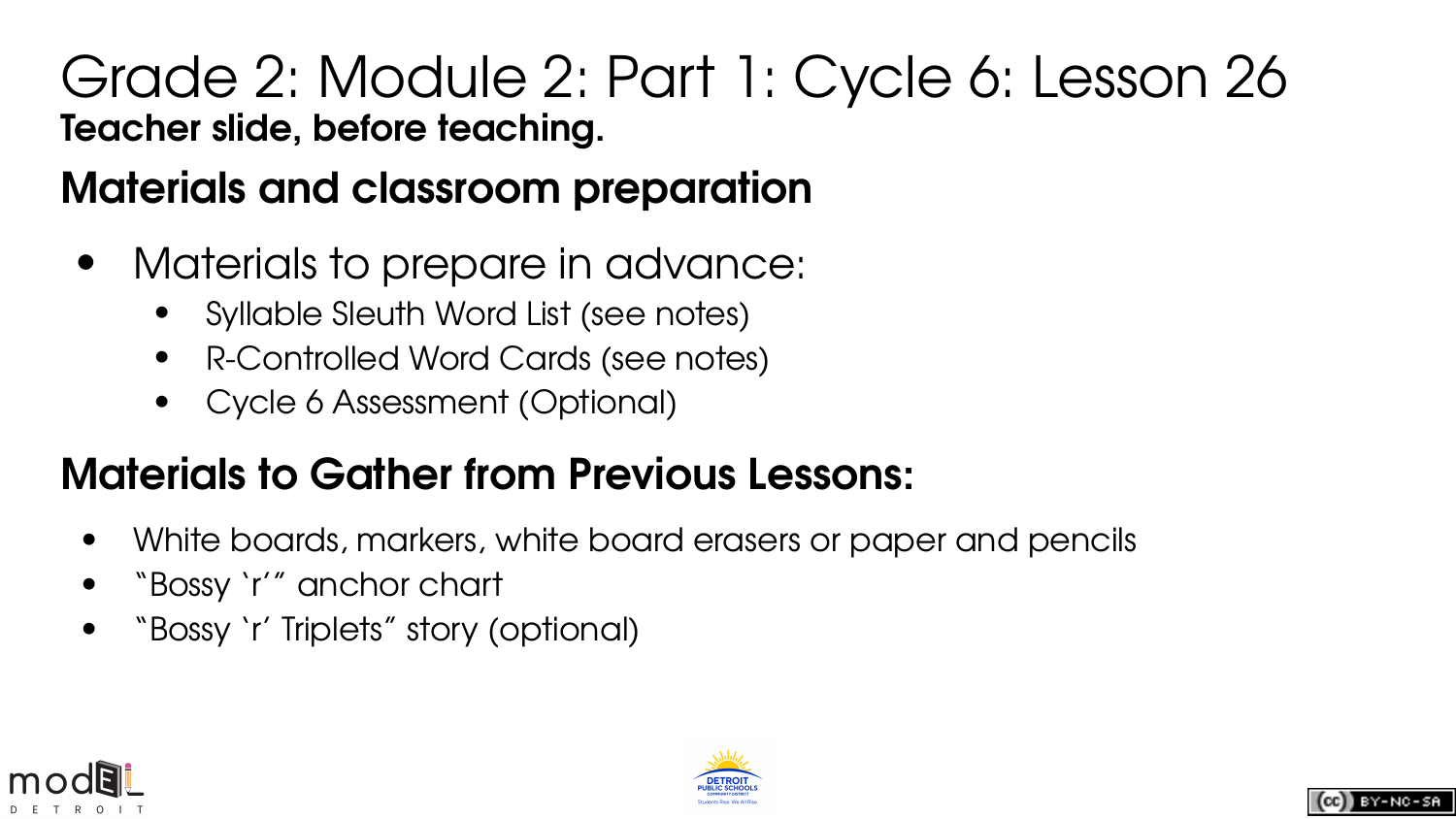

# Grade 2: Module 2: Part 1: Cycle 6: Lesson 26
Teacher slide, before teaching.
Materials and classroom preparation
Materials to prepare in advance:
Syllable Sleuth Word List (see notes)
R-Controlled Word Cards (see notes)
Cycle 6 Assessment (Optional)
Materials to Gather from Previous Lessons:
White boards, markers, white board erasers or paper and pencils
“Bossy ‘r’” anchor chart
“Bossy ‘r’ Triplets” story (optional)